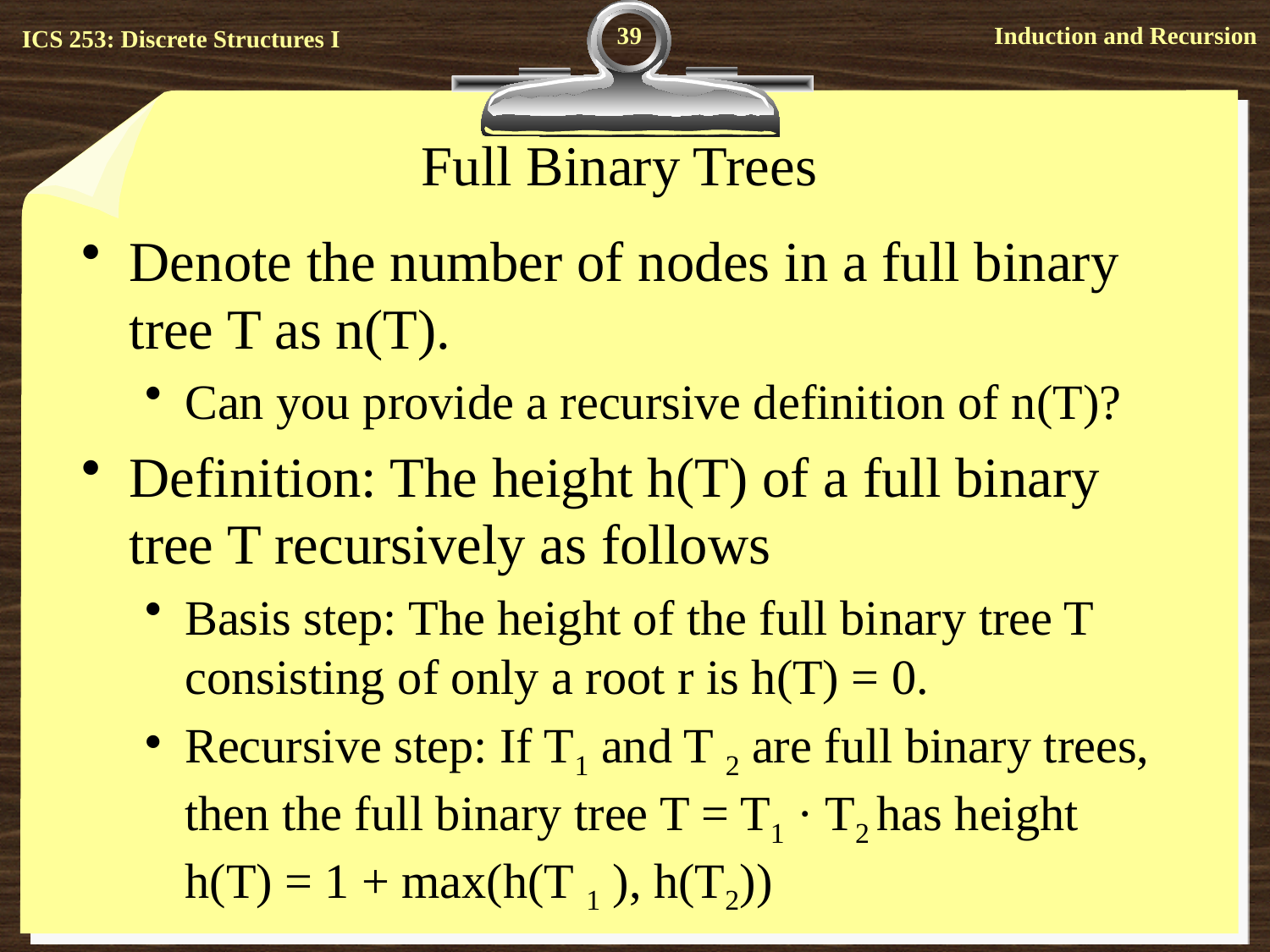

39
# Full Binary Trees
Denote the number of nodes in a full binary tree T as n(T).
Can you provide a recursive definition of n(T)?
Definition: The height h(T) of a full binary tree T recursively as follows
Basis step: The height of the full binary tree T consisting of only a root r is h(T) = 0.
Recursive step: If T1 and T 2 are full binary trees, then the full binary tree T = T1 · T2 has height h(T) = 1 + max(h(T 1 ), h(T2))